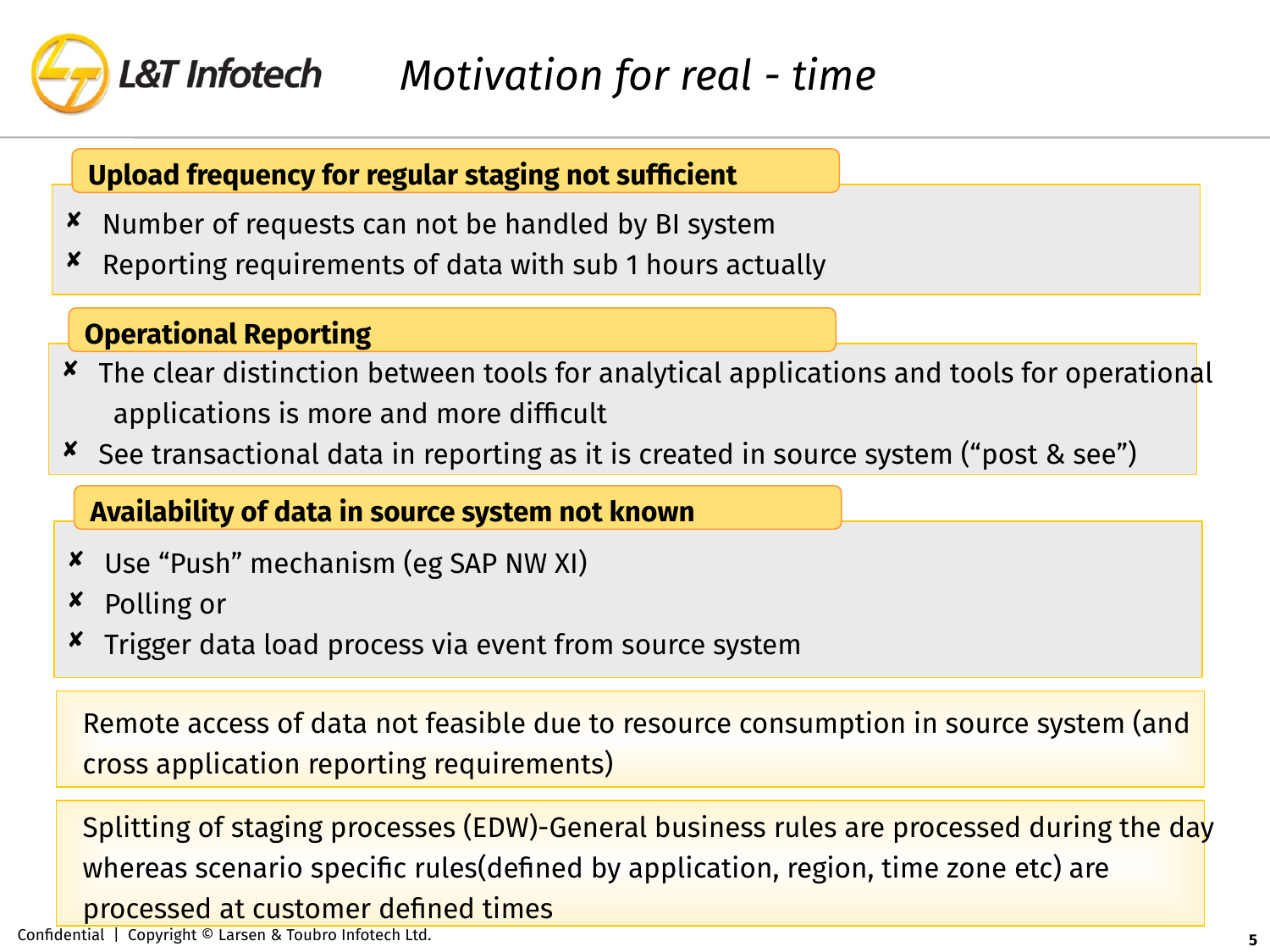

# Motivation for real - time
Upload frequency for regular staging not sufficient
 Number of requests can not be handled by BI system
 Reporting requirements of data with sub 1 hours actually
Operational Reporting
 The clear distinction between tools for analytical applications and tools for operational
   applications is more and more difficult
 See transactional data in reporting as it is created in source system (“post & see”)
Availability of data in source system not known
 Use “Push” mechanism (eg SAP NW XI)
 Polling or
 Trigger data load process via event from source system
Remote access of data not feasible due to resource consumption in source system (and
cross application reporting requirements)
Splitting of staging processes (EDW)-General business rules are processed during the day
whereas scenario specific rules(defined by application, region, time zone etc) are
processed at customer defined times
Confidential  |  Copyright © Larsen & Toubro Infotech Ltd.
5